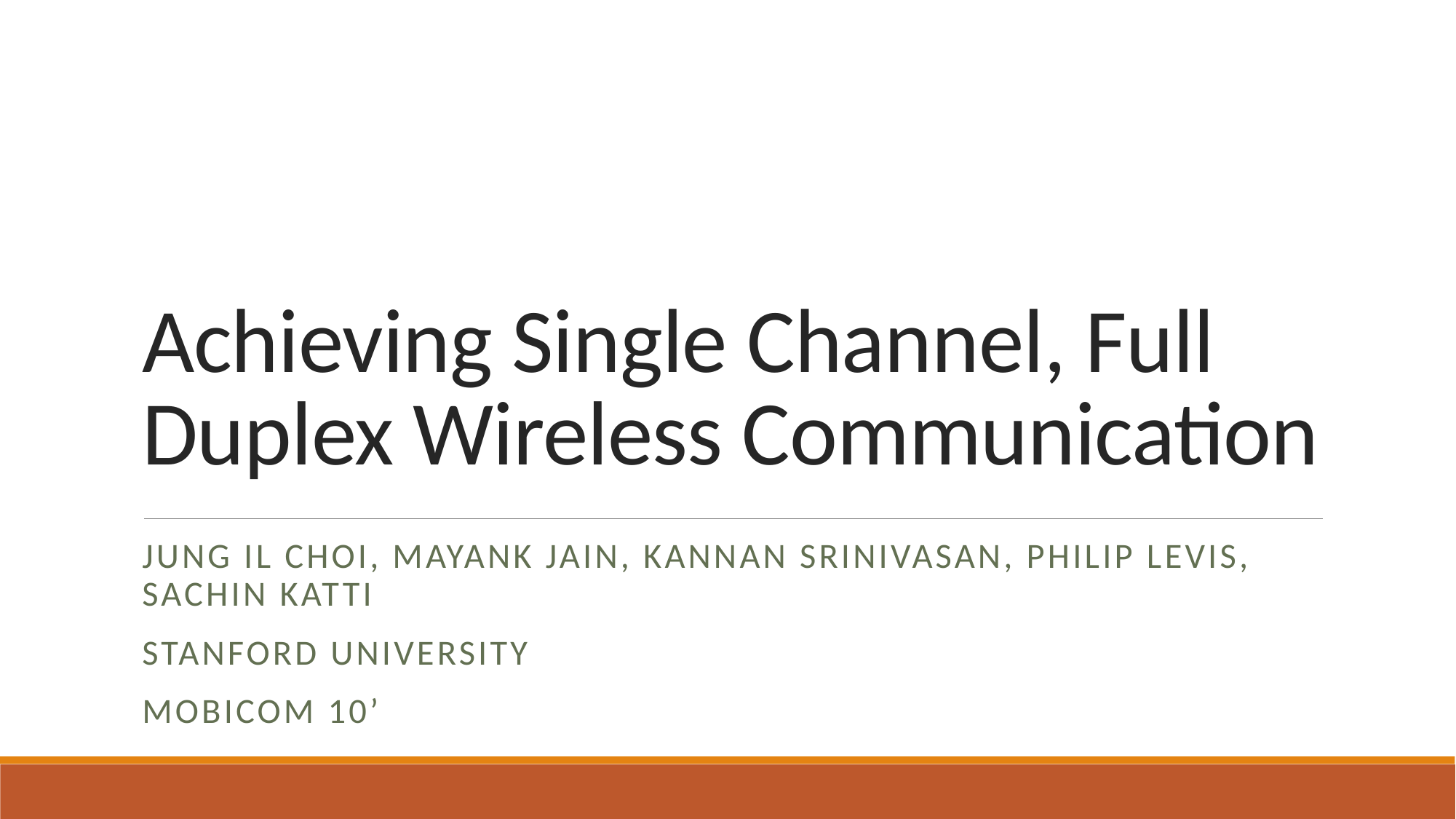

# Achieving Single Channel, Full Duplex Wireless Communication
Jung Il Choi, Mayank Jain, Kannan Srinivasan, Philip Levis, Sachin Katti
Stanford University
Mobicom 10’